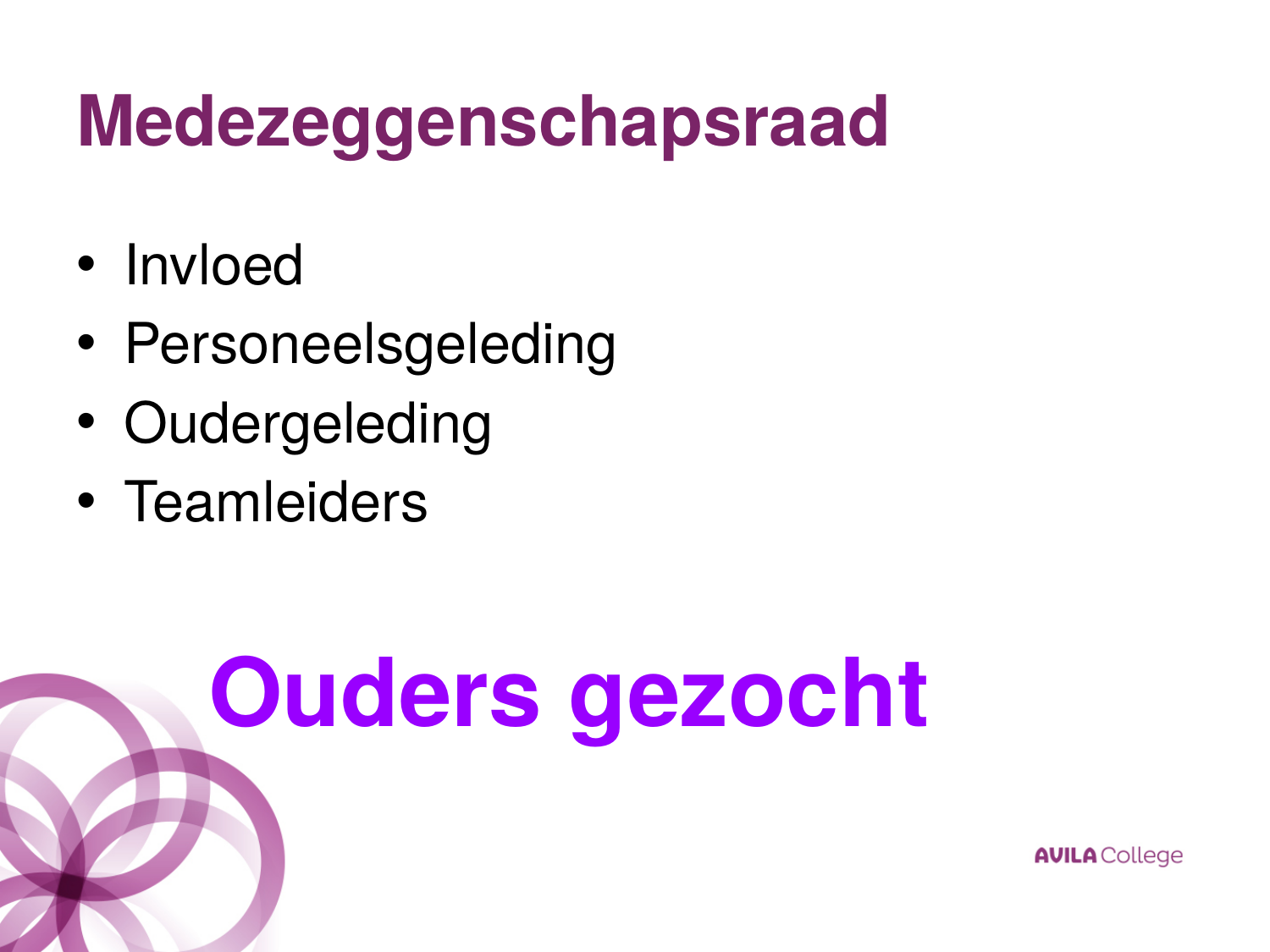

# Medezeggenschapsraad
Invloed
Personeelsgeleding
Oudergeleding
Teamleiders

     Ouders gezocht